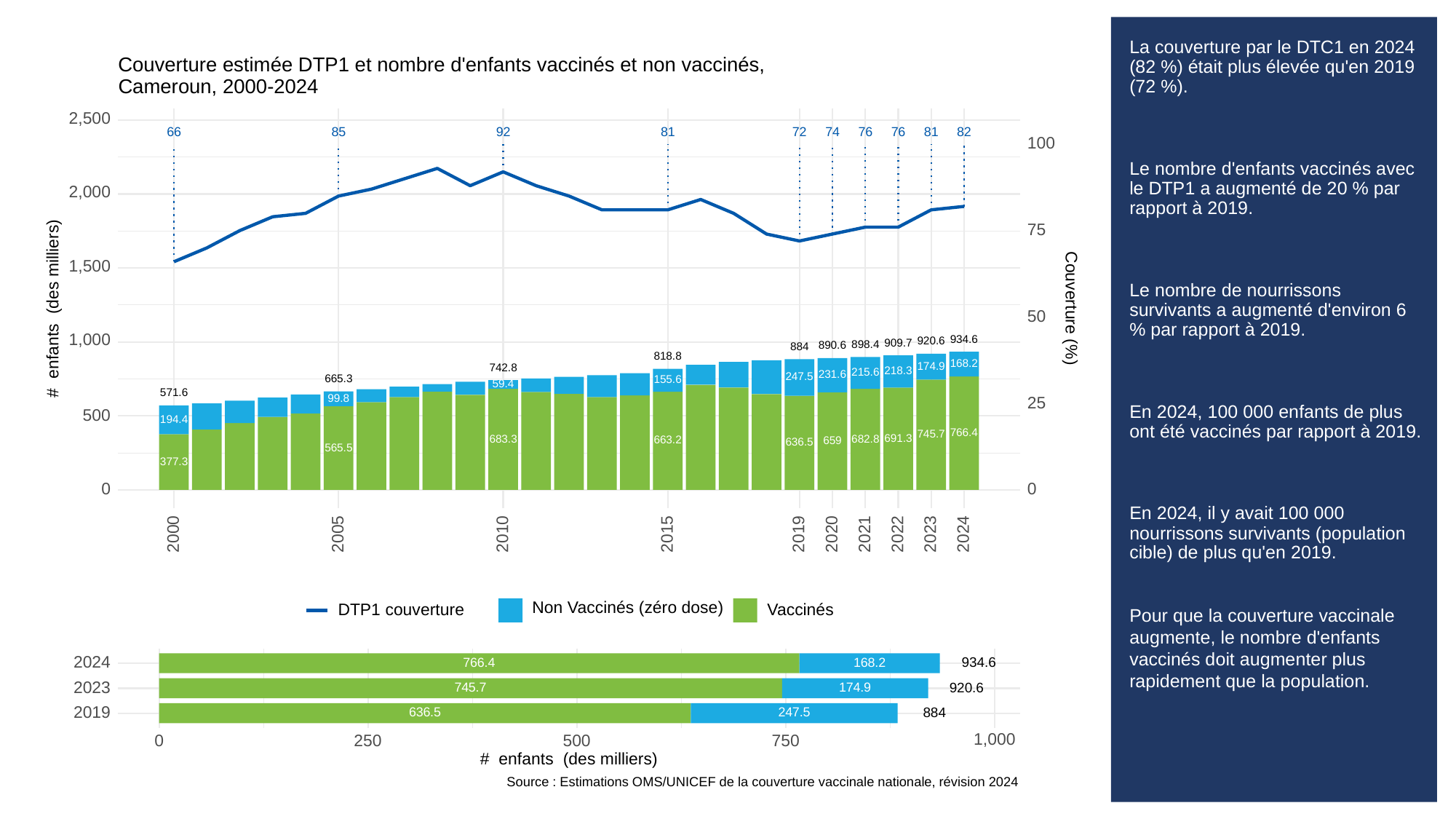

# La couverture par le DTC1 en 2024 (82 %) était plus élevée qu'en 2019 (72 %).

Le nombre d'enfants vaccinés avec le DTP1 a augmenté de 20 % par rapport à 2019.

Le nombre de nourrissons survivants a augmenté d'environ 6 % par rapport à 2019.

En 2024, 100 000 enfants de plus ont été vaccinés par rapport à 2019.

En 2024, il y avait 100 000 nourrissons survivants (population cible) de plus qu'en 2019.

Pour que la couverture vaccinale augmente, le nombre d'enfants vaccinés doit augmenter plus rapidement que la population.

Couverture estimée DTP1 et nombre d'enfants vaccinés et non vaccinés,
Cameroun, 2000-2024

2,500

66
85
92
81
76
76
81
82
72
74
100

2,000

75

1,500

#  enfants  (des milliers)
Couverture (%)

50
1,000
934.6
920.6
909.7
898.4
890.6

884

818.8

168.2

174.9
742.8

218.3
215.6

231.6

247.5

665.3
155.6

59.4

571.6

99.8

25

500

194.4

766.4

745.7

691.3
683.3
682.8
663.2
659
636.5
565.5

377.3
0
0

2023
2000
2005
2010
2015
2019
2020
2021
2022
2024

Non Vaccinés (zéro dose)
Vaccinés
DTP1 couverture

2024
934.6
766.4
168.2

2023
920.6
174.9
745.7

2019
884
636.5
247.5

1,000
0
250
500
750
#  enfants  (des milliers)
Source : Estimations OMS/UNICEF de la couverture vaccinale nationale, révision 2024